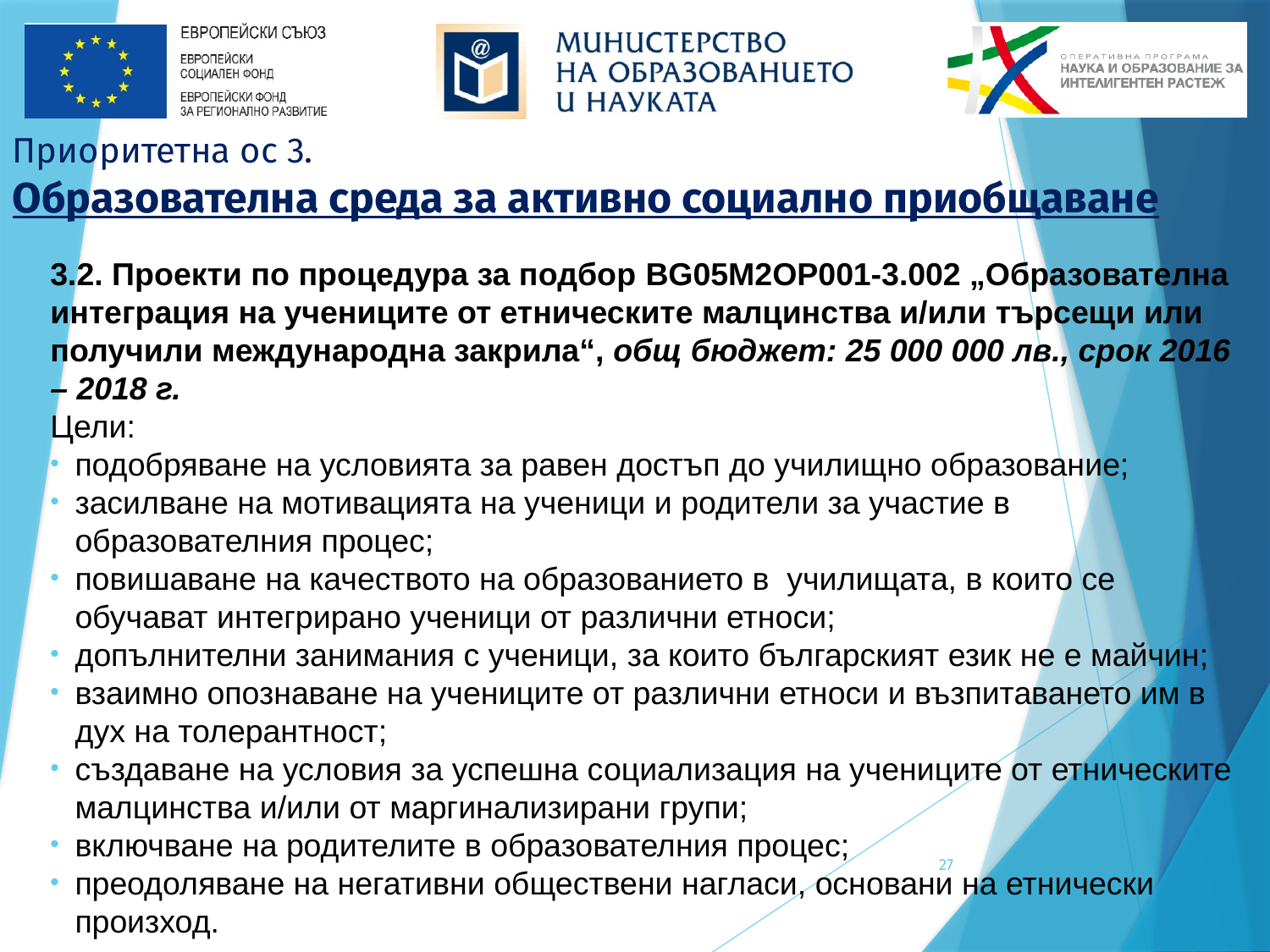

Приоритетна ос 3.
Образователна среда за активно социално приобщаване
3.2. Проекти по процедура за подбор BG05M2OP001-3.002 „Образователна интеграция на учениците от етническите малцинства и/или търсещи или получили международна закрила“, общ бюджет: 25 000 000 лв., срок 2016 – 2018 г.
Цели:
подобряване на условията за равен достъп до училищно образование;
засилване на мотивацията на ученици и родители за участие в образователния процес;
повишаване на качеството на образованието в  училищата, в които се обучават интегрирано ученици от различни етноси;
допълнителни занимания с ученици, за които българският език не е майчин;
взаимно опознаване на учениците от различни етноси и възпитаването им в дух на толерантност;
създаване на условия за успешна социализация на учениците от етническите малцинства и/или от маргинализирани групи;
включване на родителите в образователния процес;
преодоляване на негативни обществени нагласи, основани на етнически произход.

27